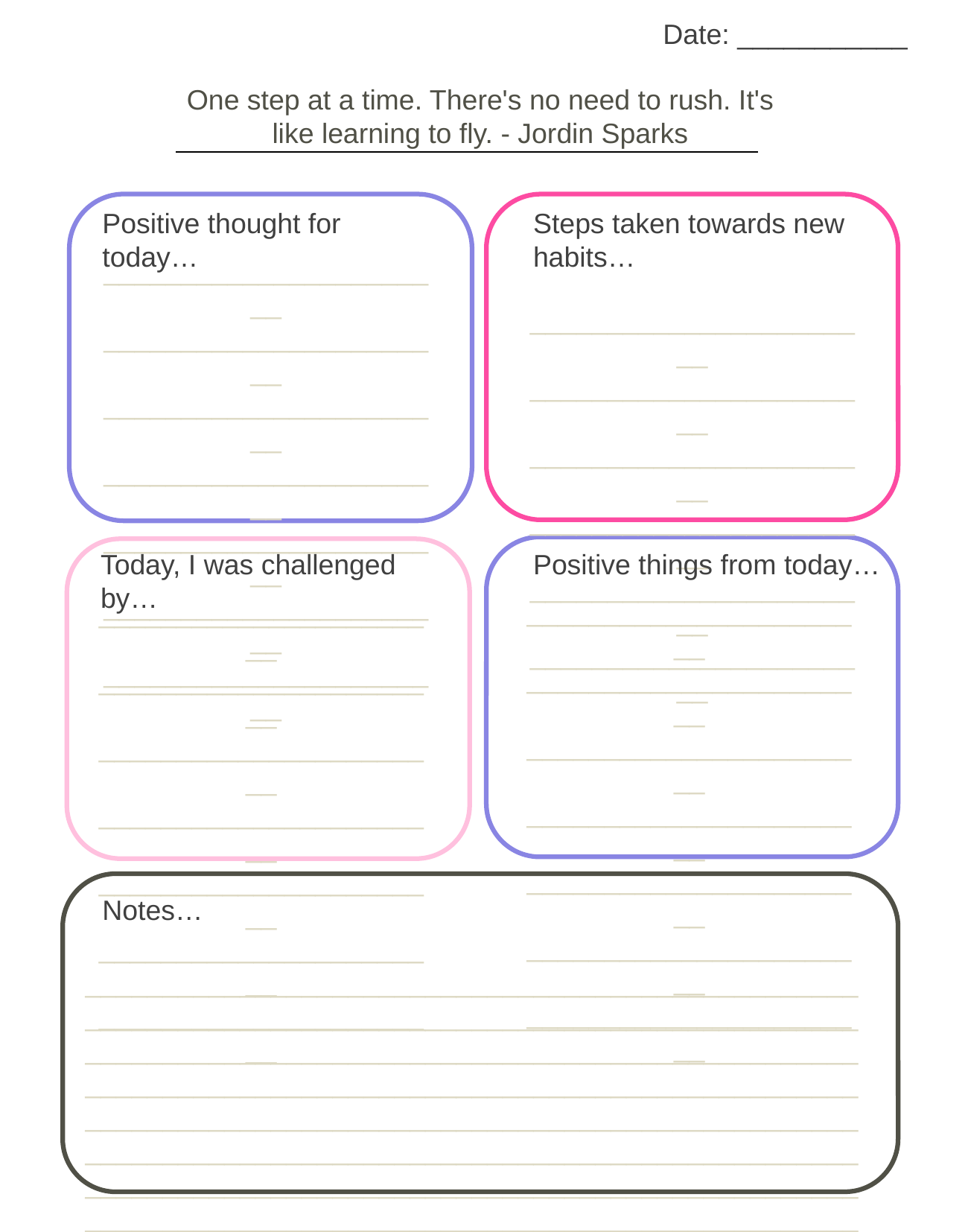

Date: ___________
One step at a time. There's no need to rush. It's like learning to fly. - Jordin Sparks
AFFIRMATION

Positive thought for today…
Steps taken towards new habits…
_______________________
_______________________
_______________________
_______________________
_______________________
_______________________
_______________________

_______________________
_______________________
_______________________
_______________________
_______________________
_______________________

Today, I was challenged by…
Positive things from today…
_______________________
_______________________
_______________________
_______________________
_______________________
_______________________
_______________________

_______________________
_______________________
_______________________
_______________________
_______________________
_______________________
_______________________

Notes…
________________________________________________________________________________________________________________________________________________________________________________________________________________________________________________________________________________________________________________________________________________________________________________________________________________________